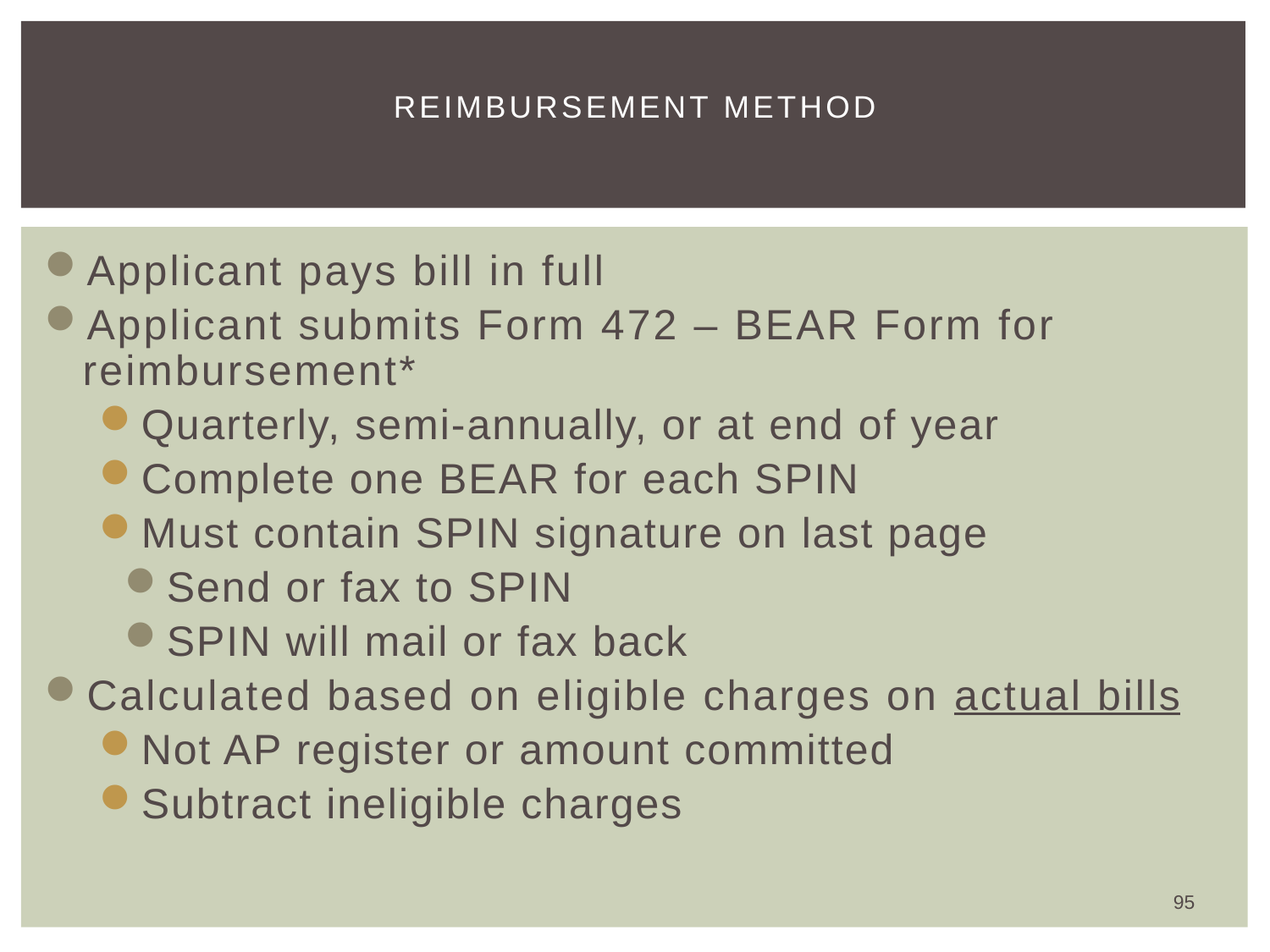

# reimbursement method
Applicant pays bill in full
Applicant submits Form 472 – BEAR Form for reimbursement*
Quarterly, semi-annually, or at end of year
Complete one BEAR for each SPIN
Must contain SPIN signature on last page
Send or fax to SPIN
SPIN will mail or fax back
Calculated based on eligible charges on actual bills
Not AP register or amount committed
Subtract ineligible charges
95